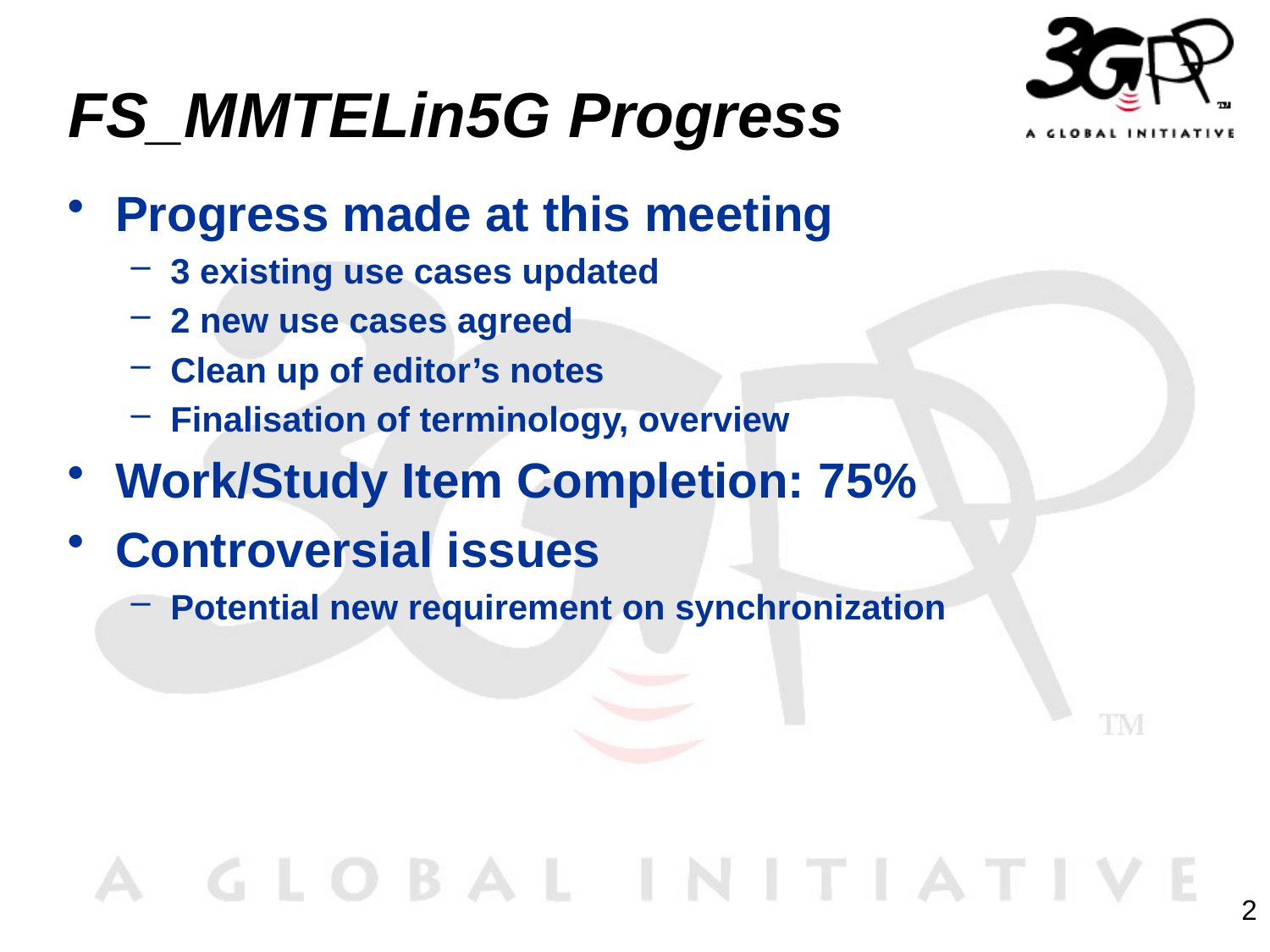

# FS_MMTELin5G Progress
Progress made at this meeting
3 existing use cases updated
2 new use cases agreed
Clean up of editor’s notes
Finalisation of terminology, overview
Work/Study Item Completion: 75%
Controversial issues
Potential new requirement on synchronization

2